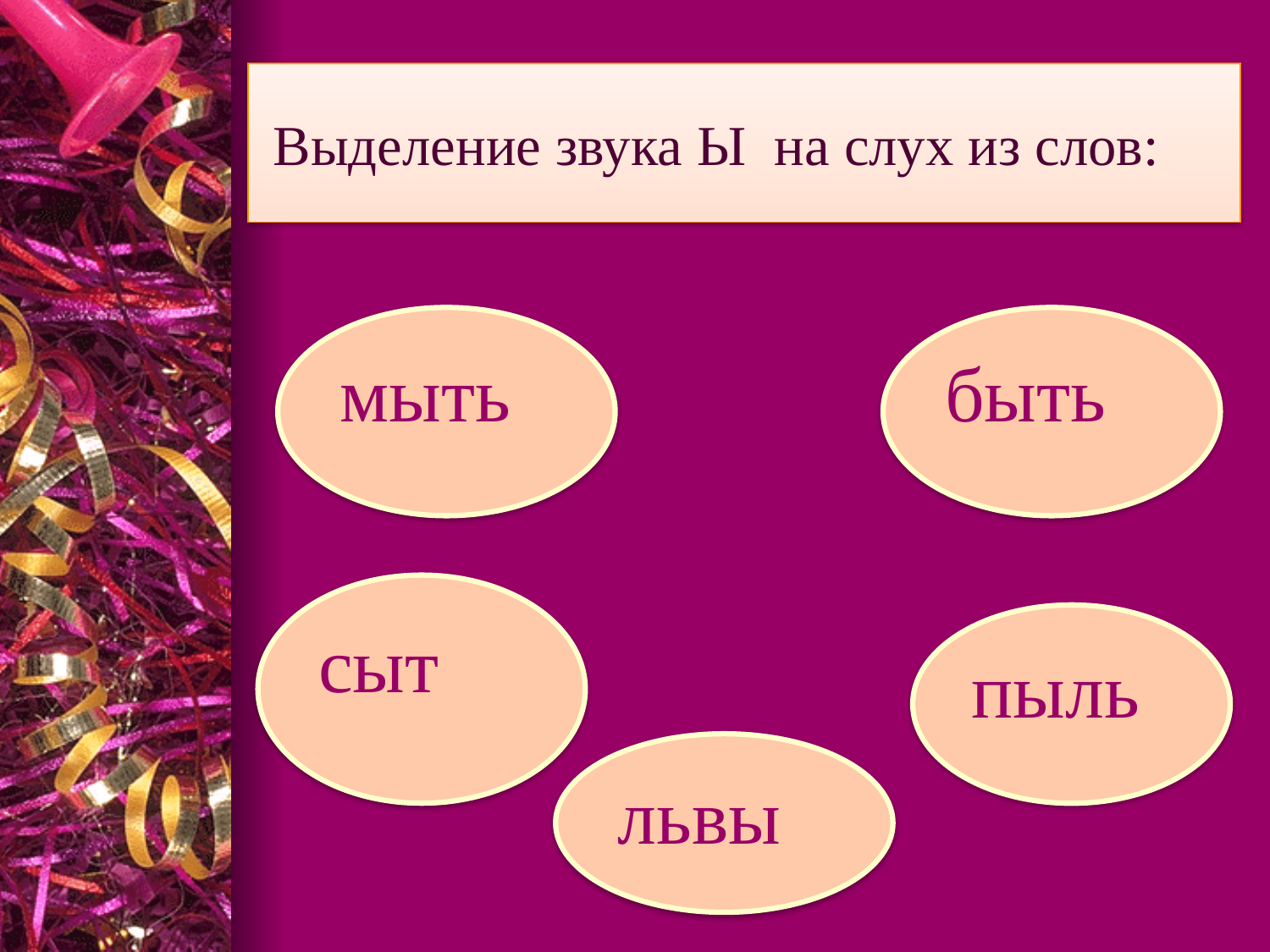

# Выделение звука Ы  на слух из слов:

мыть

быть
сыт

пыль
львы